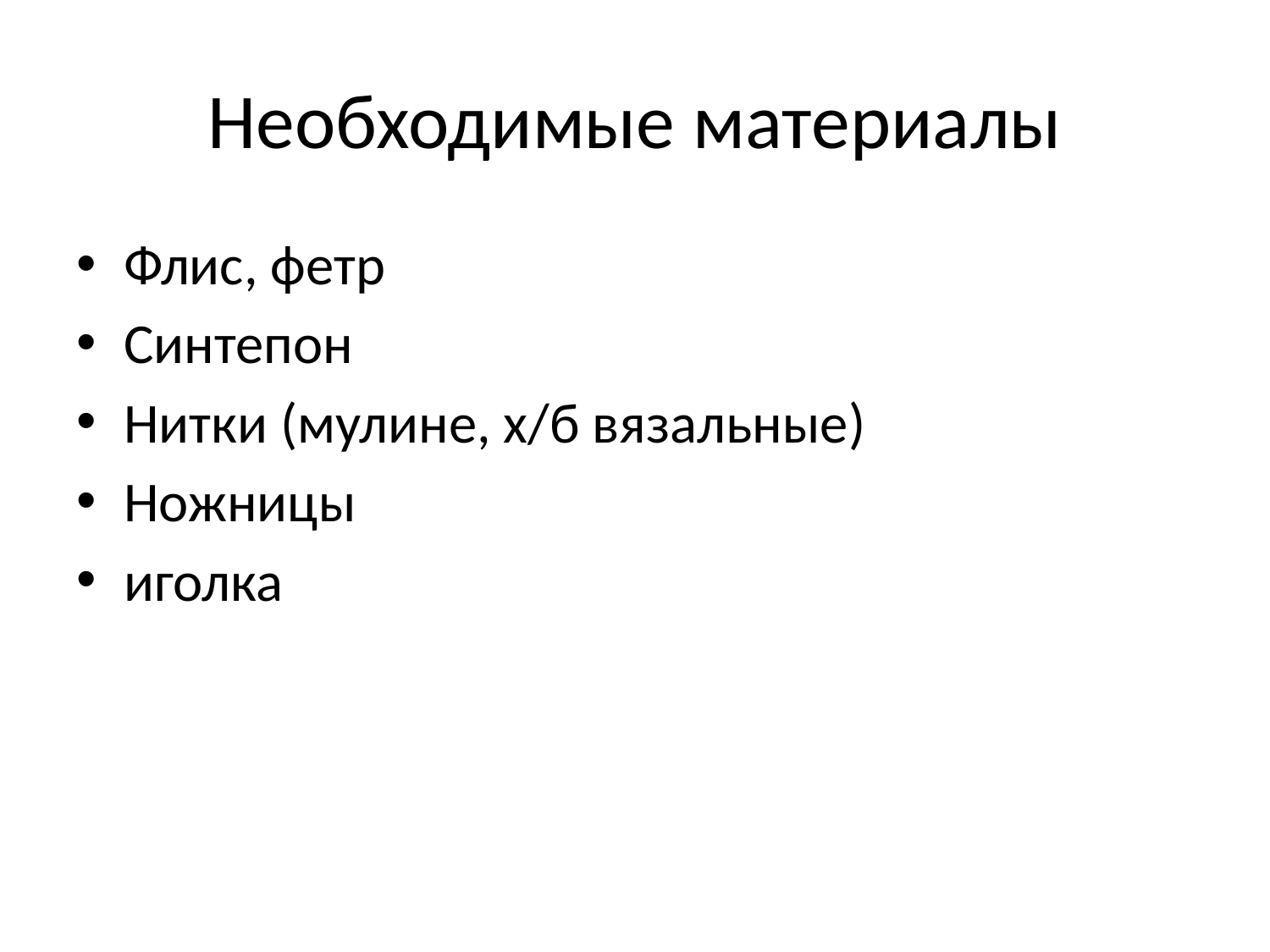

# Необходимые материалы
Флис, фетр
Синтепон
Нитки (мулине, х/б вязальные)
Ножницы
иголка